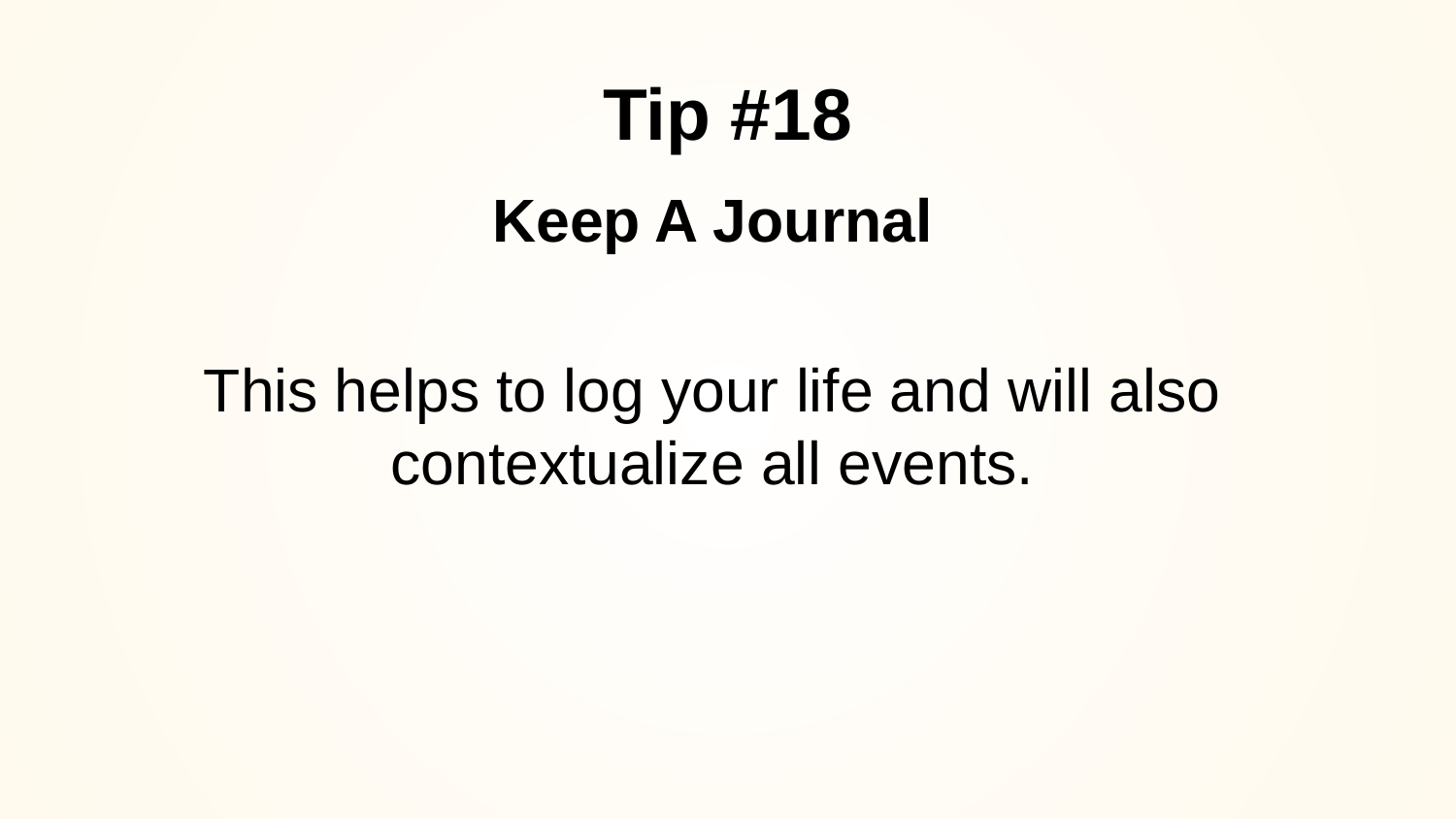

# Tip #18

Keep A Journal

This helps to log your life and will also contextualize all events.